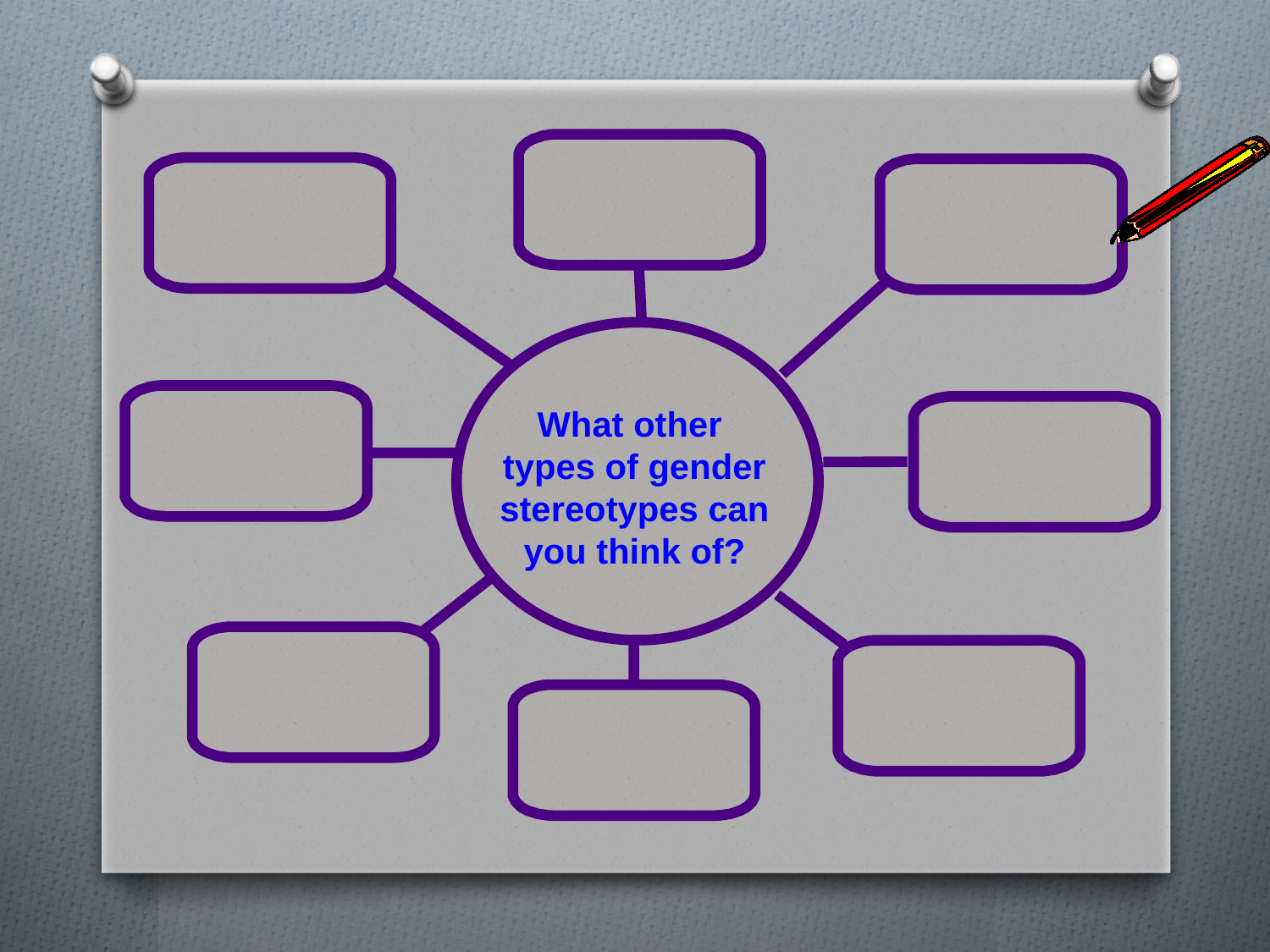

What other
types of gender stereotypes can you think of?